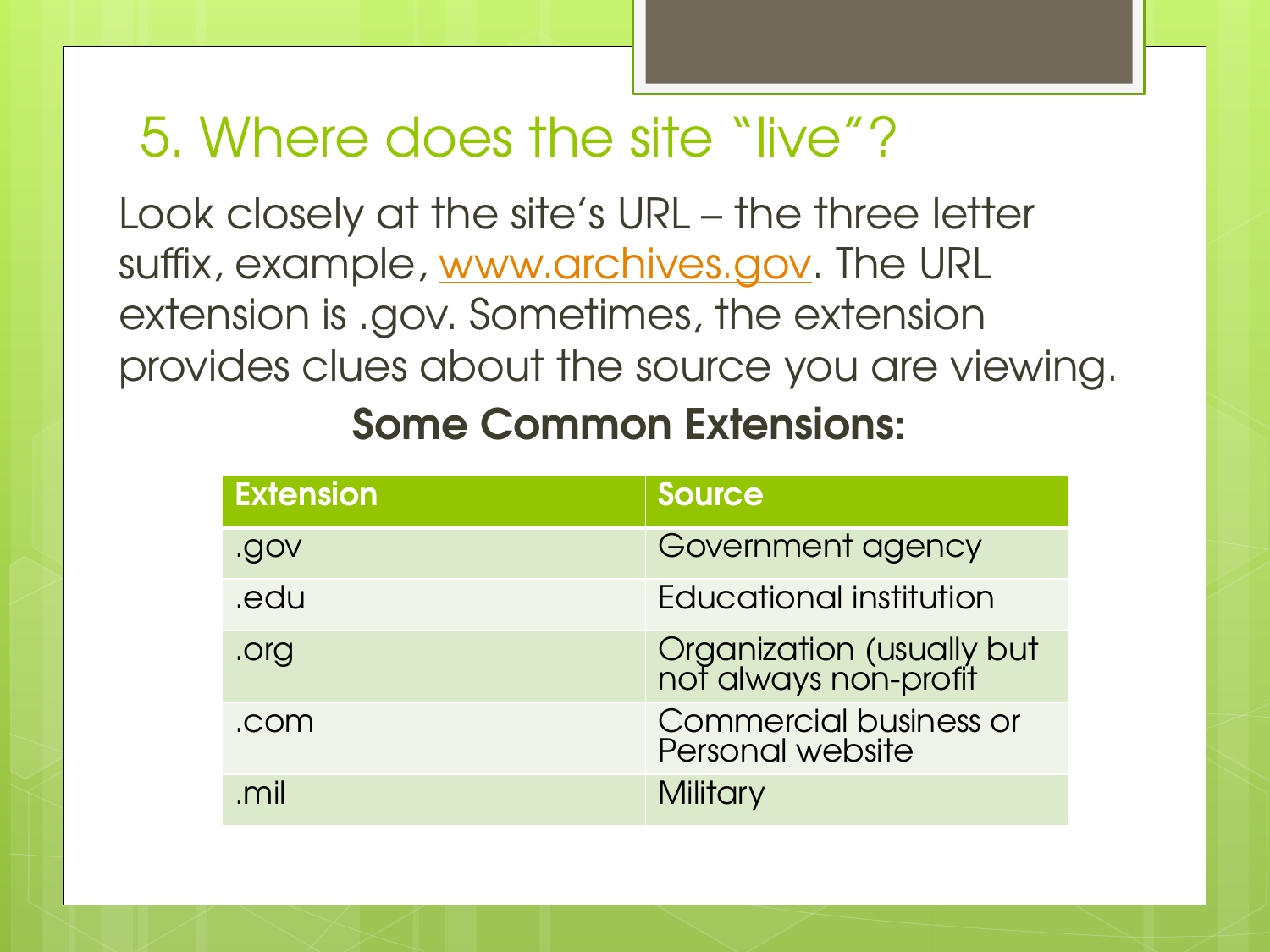

# 5. Where does the site “live”?
Look closely at the site’s URL – the three letter suffix, example, www.archives.gov. The URL extension is .gov. Sometimes, the extension provides clues about the source you are viewing.
Some Common Extensions:

| Extension | Source |
| --- | --- |
| .gov | Government agency |
| .edu | Educational institution |
| .org | Organization (usually but not always non-profit |
| .com | Commercial business or Personal website |
| .mil | Military |